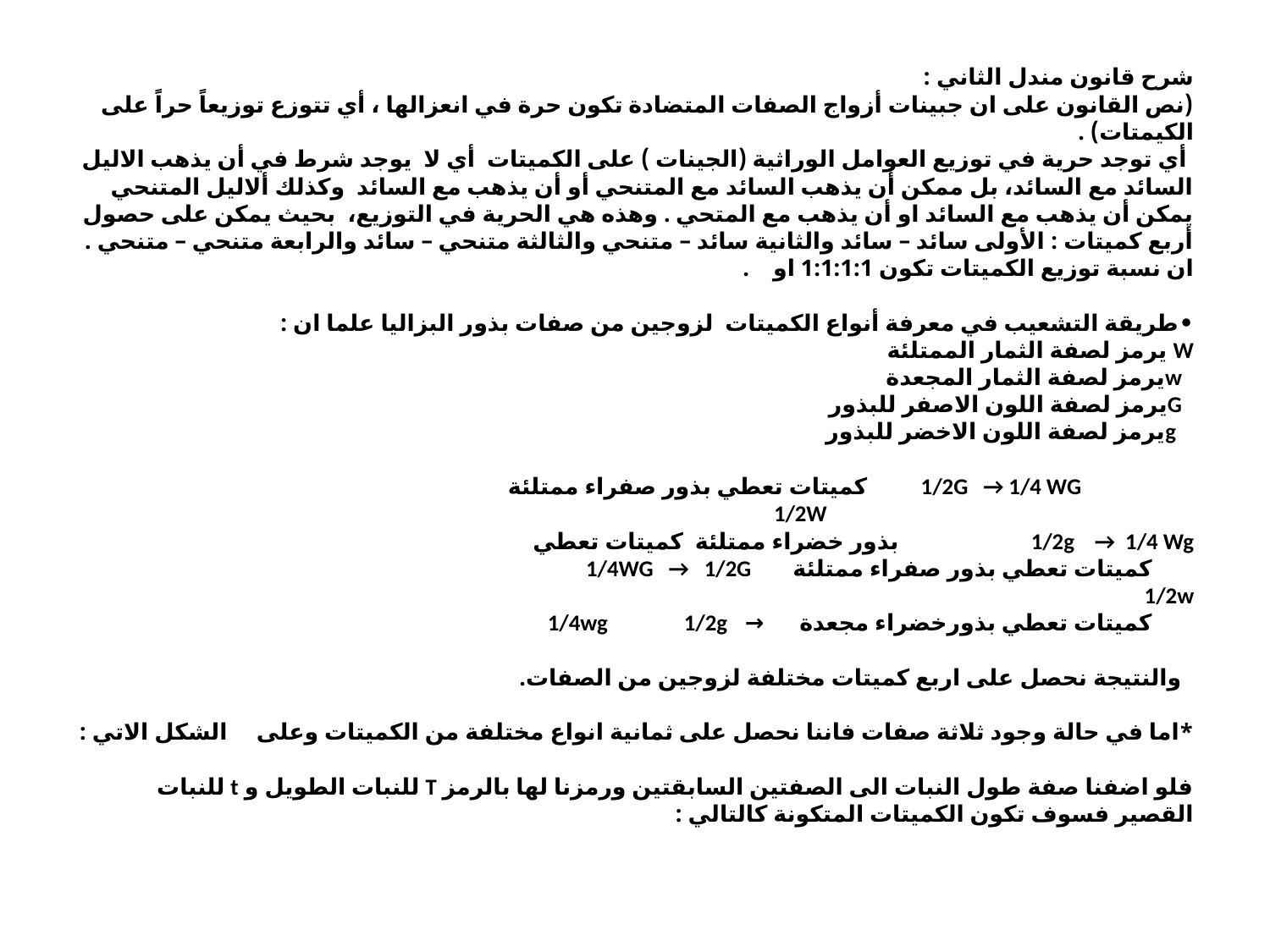

# شرح قانون مندل الثاني : (نص القانون على ان جبينات أزواج الصفات المتضادة تكون حرة في انعزالها ، أي تتوزع توزيعاً حراً على الكيمتات) . أي توجد حرية في توزيع العوامل الوراثية (الجينات ) على الكميتات  أي لا  يوجد شرط في أن يذهب الاليل السائد مع السائد، بل ممكن أن يذهب السائد مع المتنحي أو أن يذهب مع السائد  وكذلك ألاليل المتنحي يمكن أن يذهب مع السائد او أن يذهب مع المتحي . وهذه هي الحرية في التوزيع،  بحيث يمكن على حصول أربع كميتات : الأولى سائد – سائد والثانية سائد – متنحي والثالثة متنحي – سائد والرابعة متنحي – متنحي . ان نسبة توزيع الكميتات تكون 1:1:1:1 او    . •	طريقة التشعيب في معرفة أنواع الكميتات  لزوجين من صفات بذور البزاليا علما ان : W يرمز لصفة الثمار الممتلئة wيرمز لصفة الثمار المجعدة Gيرمز لصفة اللون الاصفر للبذور gيرمز لصفة اللون الاخضر للبذور 1/2G   → 1/4 WG         كميتات تعطي بذور صفراء ممتلئة 1/2W 1/2g    →  1/4 Wg      بذور خضراء ممتلئة  كميتات تعطي كميتات تعطي بذور صفراء ممتلئة       1/4WG   →   1/2G 1/2w كميتات تعطي بذورخضراء مجعدة      →   1/4wg               1/2g والنتيجة نحصل على اربع كميتات مختلفة لزوجين من الصفات. *اما في حالة وجود ثلاثة صفات فاننا نحصل على ثمانية انواع مختلفة من الكميتات وعلى     الشكل الاتي : فلو اضفنا صفة طول النبات الى الصفتين السابقتين ورمزنا لها بالرمز T للنبات الطويل و t للنبات القصير فسوف تكون الكميتات المتكونة كالتالي :